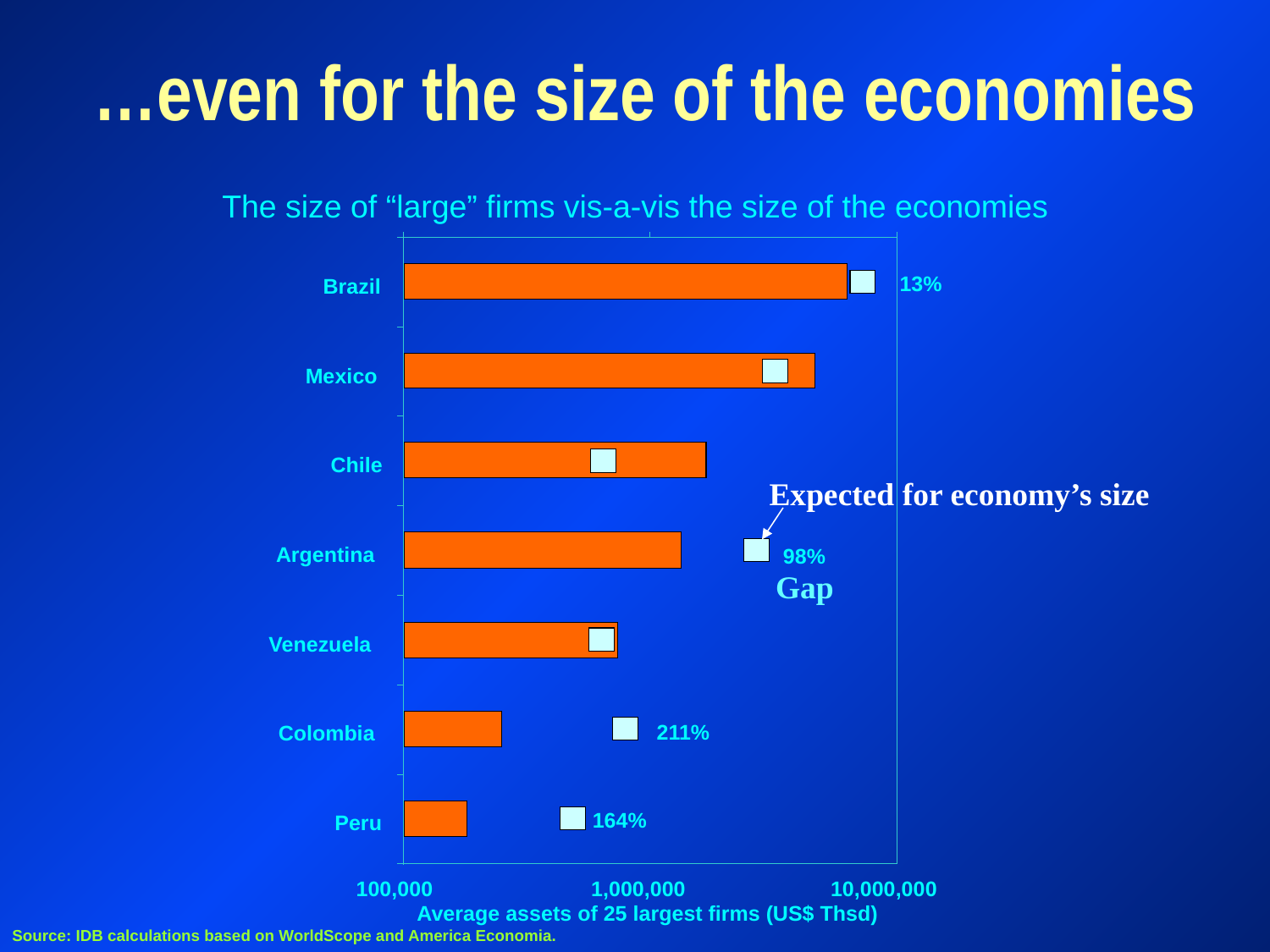

# …even for the size of the economies
The size of “large” firms vis-a-vis the size of the economies

13%
Brazil

Mexico

Chile

Argentina

98%

Venezuela

211%
Colombia

164%
Peru

100,000
1,000,000
10,000,000
Expected for economy’s size

Gap
Average assets of 25 largest firms (US$ Thsd)
Source: IDB calculations based on WorldScope and America Economia.